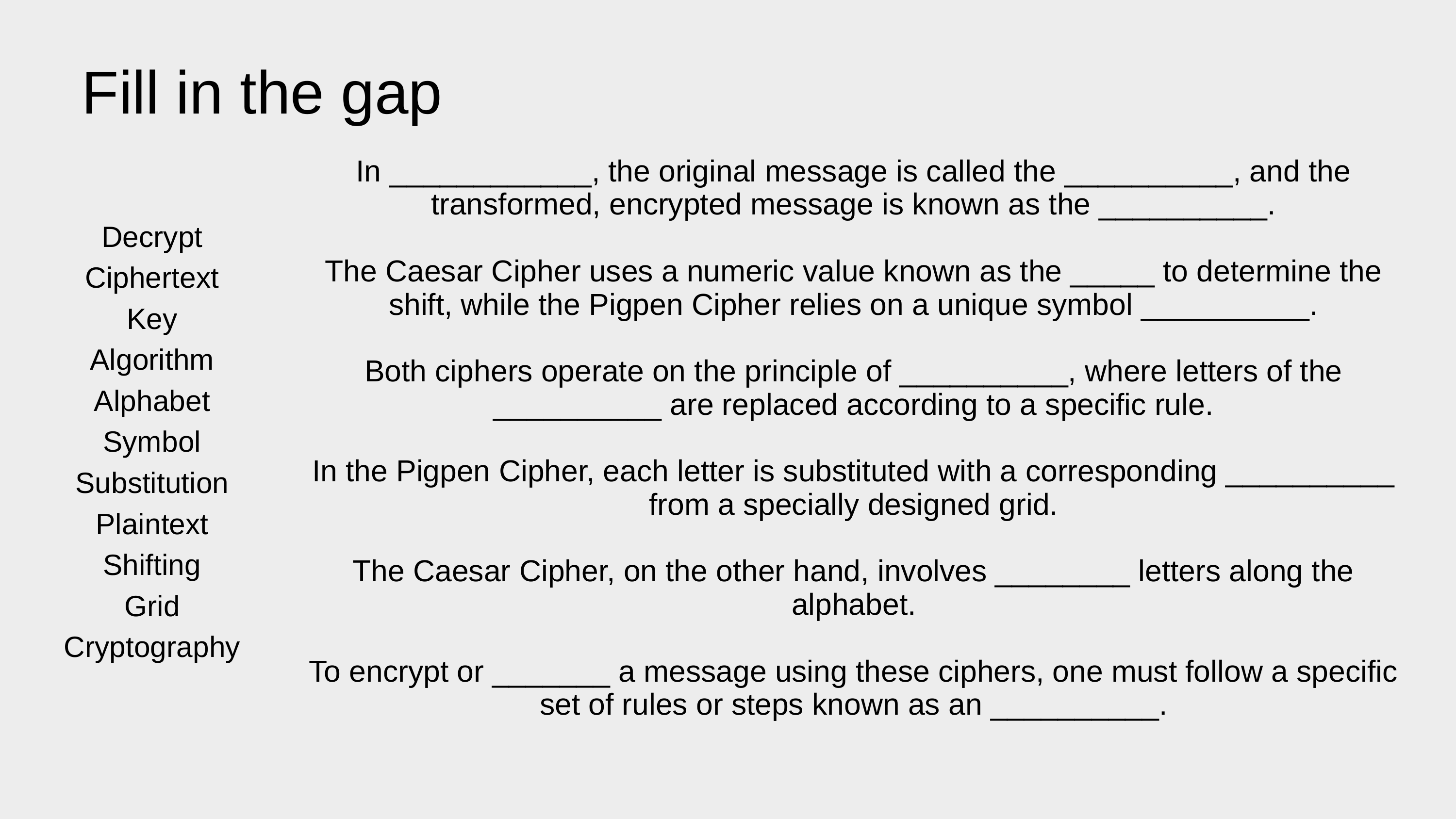

Fill in the gap
In ____________, the original message is called the __________, and the transformed, encrypted message is known as the __________.

The Caesar Cipher uses a numeric value known as the _____ to determine the shift, while the Pigpen Cipher relies on a unique symbol __________.

Both ciphers operate on the principle of __________, where letters of the __________ are replaced according to a specific rule.

In the Pigpen Cipher, each letter is substituted with a corresponding __________ from a specially designed grid.

The Caesar Cipher, on the other hand, involves ________ letters along the alphabet.

To encrypt or _______ a message using these ciphers, one must follow a specific set of rules or steps known as an __________.

Decrypt
Ciphertext
Key
Algorithm
Alphabet
Symbol
Substitution
Plaintext
Shifting
Grid
Cryptography